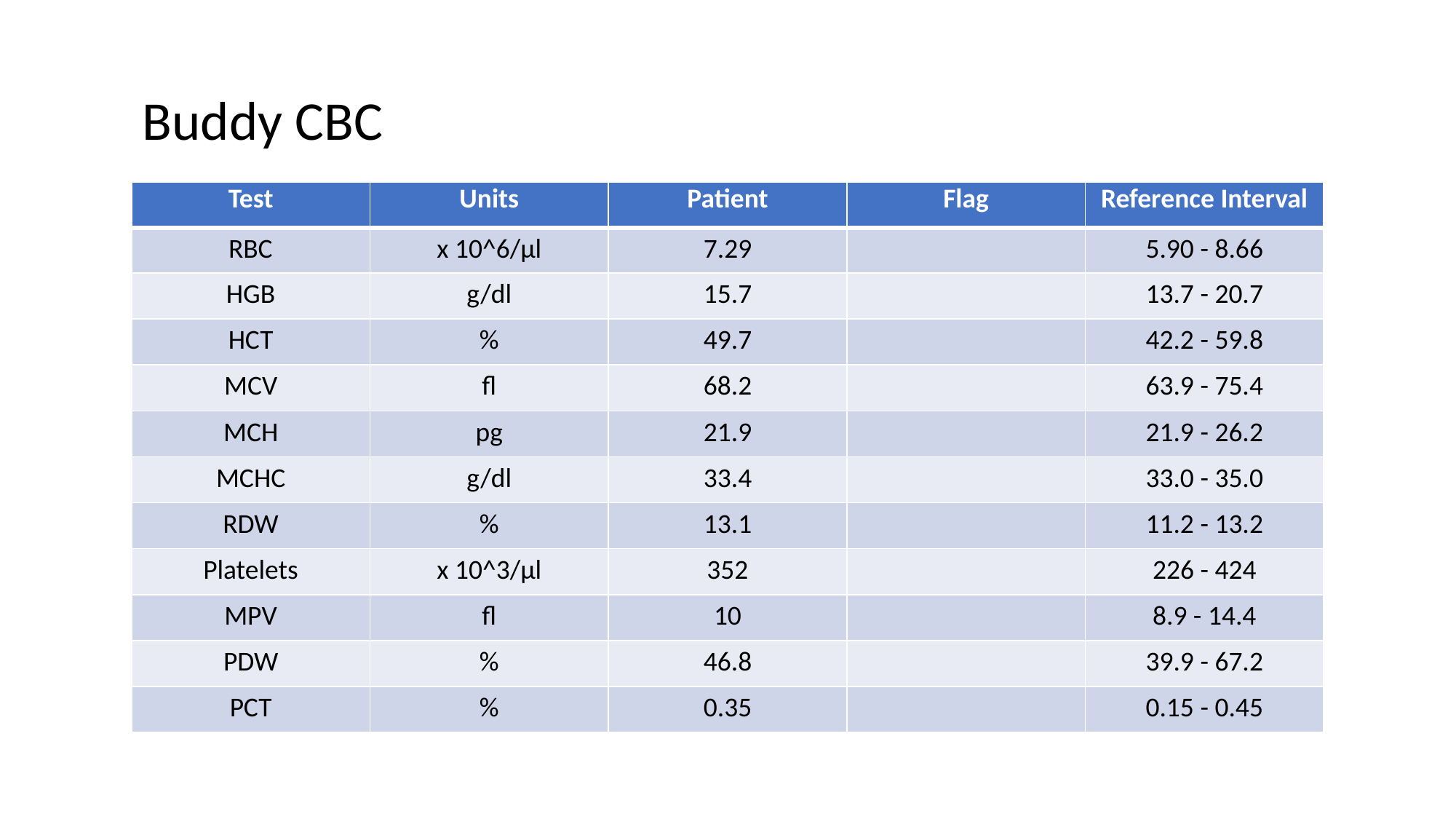

# Buddy CBC
| Test | Units | Patient | Flag | Reference Interval |
| --- | --- | --- | --- | --- |
| RBC | x 10^6/µl | 7.29 |  | 5.90 - 8.66 |
| HGB | g/dl | 15.7 |  | 13.7 - 20.7 |
| HCT | % | 49.7 |  | 42.2 - 59.8 |
| MCV | fl | 68.2 |  | 63.9 - 75.4 |
| MCH | pg | 21.9 |  | 21.9 - 26.2 |
| MCHC | g/dl | 33.4 |  | 33.0 - 35.0 |
| RDW | % | 13.1 |  | 11.2 - 13.2 |
| Platelets | x 10^3/µl | 352 |  | 226 - 424 |
| MPV | fl | 10 |  | 8.9 - 14.4 |
| PDW | % | 46.8 |  | 39.9 - 67.2 |
| PCT | % | 0.35 |  | 0.15 - 0.45 |